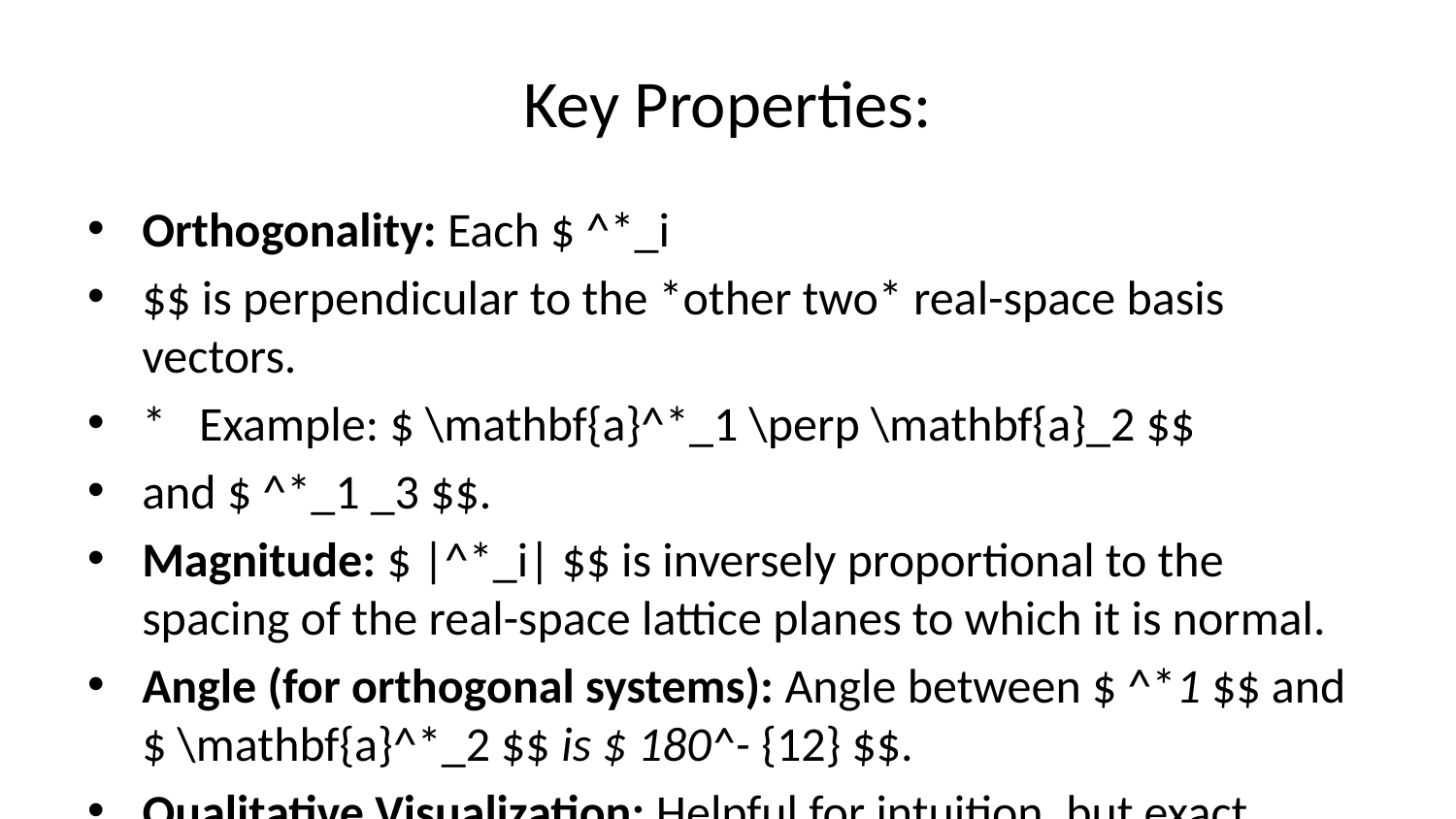

# Key Properties:
Orthogonality: Each $ ^*_i
$$ is perpendicular to the *other two* real-space basis vectors.
*   Example: $ \mathbf{a}^*_1 \perp \mathbf{a}_2 $$
and $ ^*_1 _3 $$.
Magnitude: $ |^*_i| $$ is inversely proportional to the spacing of the real-space lattice planes to which it is normal.
Angle (for orthogonal systems): Angle between $ ^*1 $$ and $ \mathbf{a}^*_2 $$ is $ 180^- {12} $$.
Qualitative Visualization: Helpful for intuition, but exact calculations require the mathematical definitions.